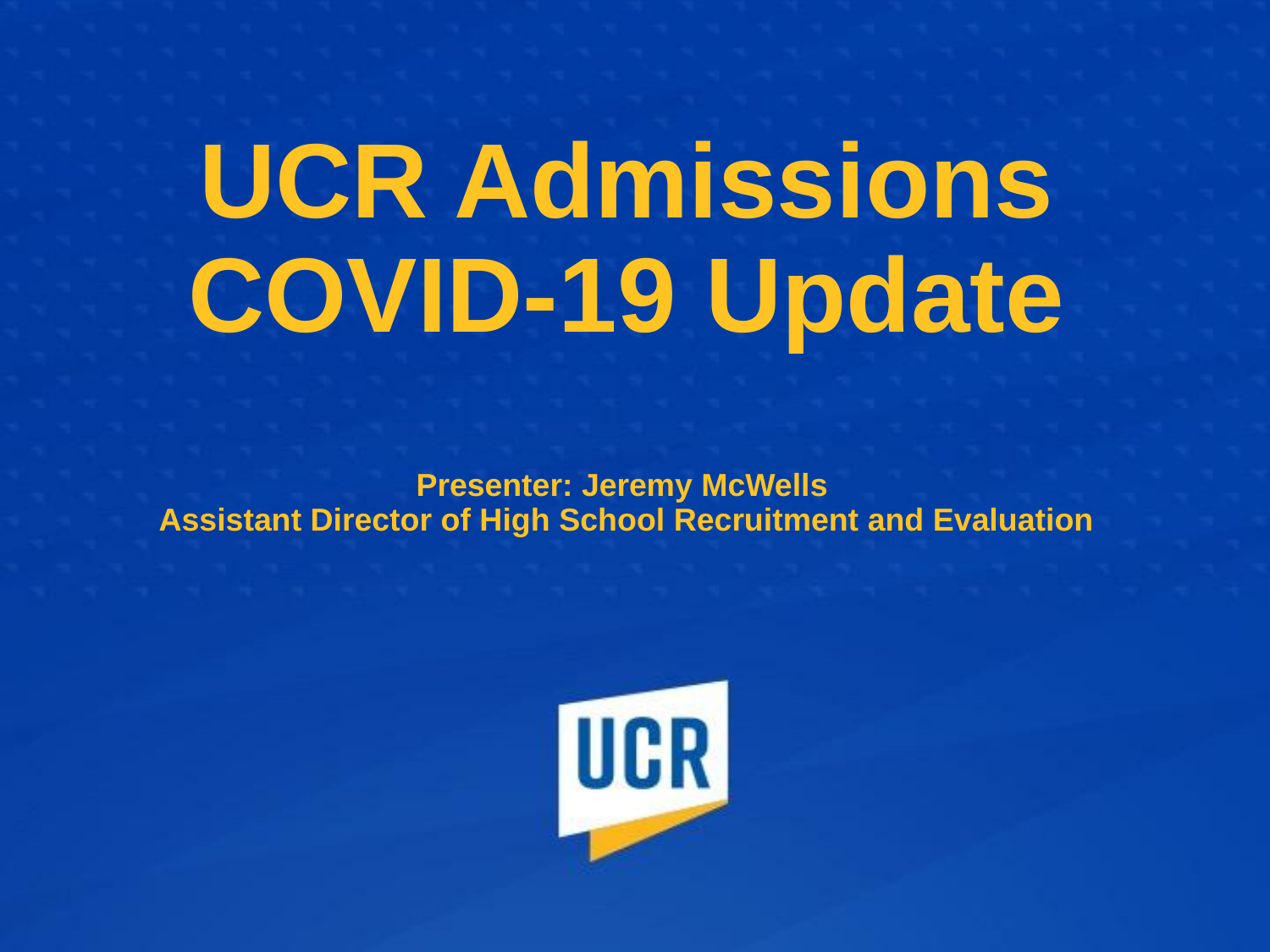

# UCR Admissions COVID-19 Update Presenter: Jeremy McWells Assistant Director of High School Recruitment and Evaluation